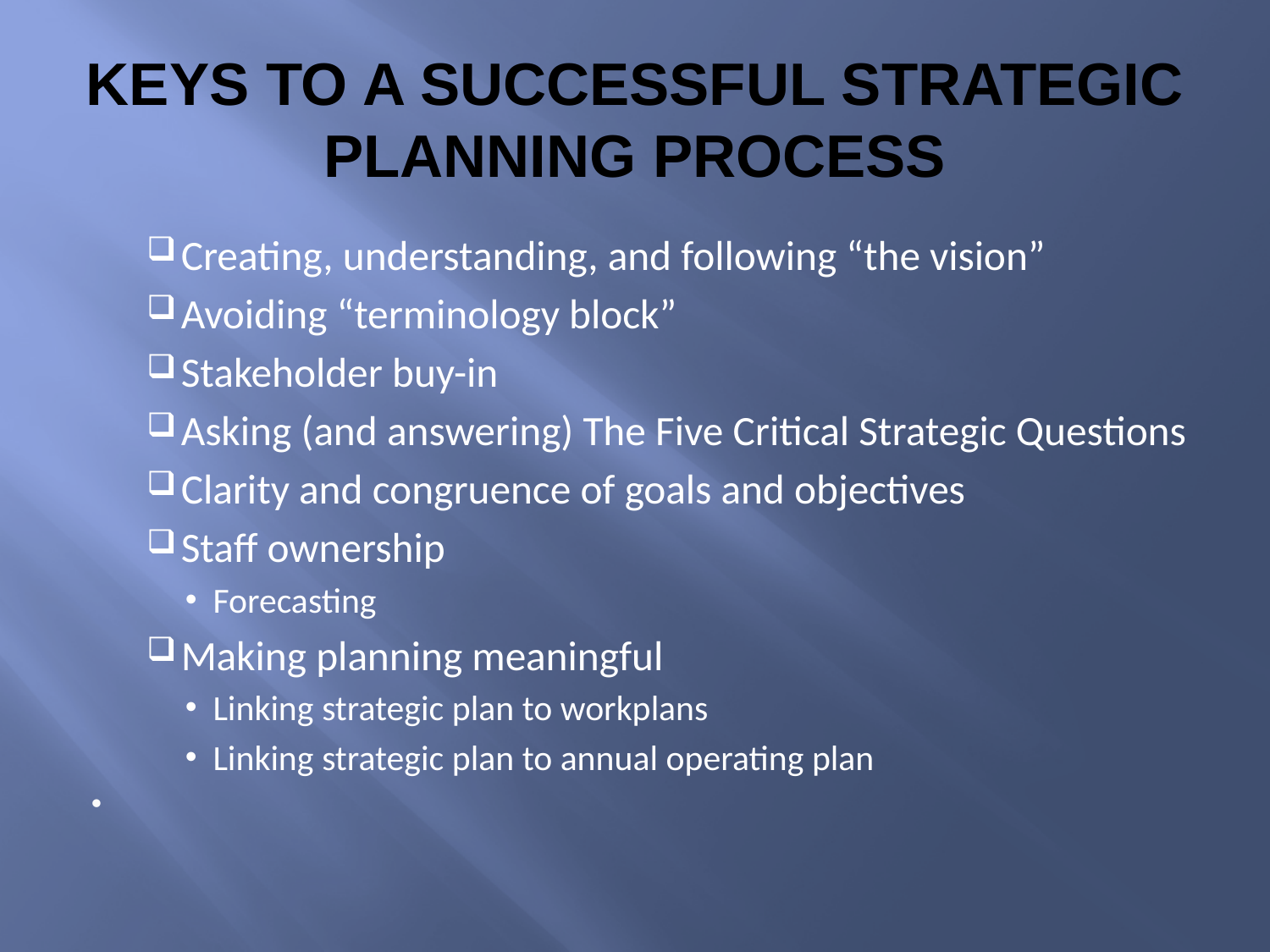

# KEYS TO A SUCCESSFUL STRATEGIC PLANNING PROCESS
Creating, understanding, and following “the vision”
Avoiding “terminology block”
Stakeholder buy-in
Asking (and answering) The Five Critical Strategic Questions
Clarity and congruence of goals and objectives
Staff ownership
Forecasting
Making planning meaningful
Linking strategic plan to workplans
Linking strategic plan to annual operating plan